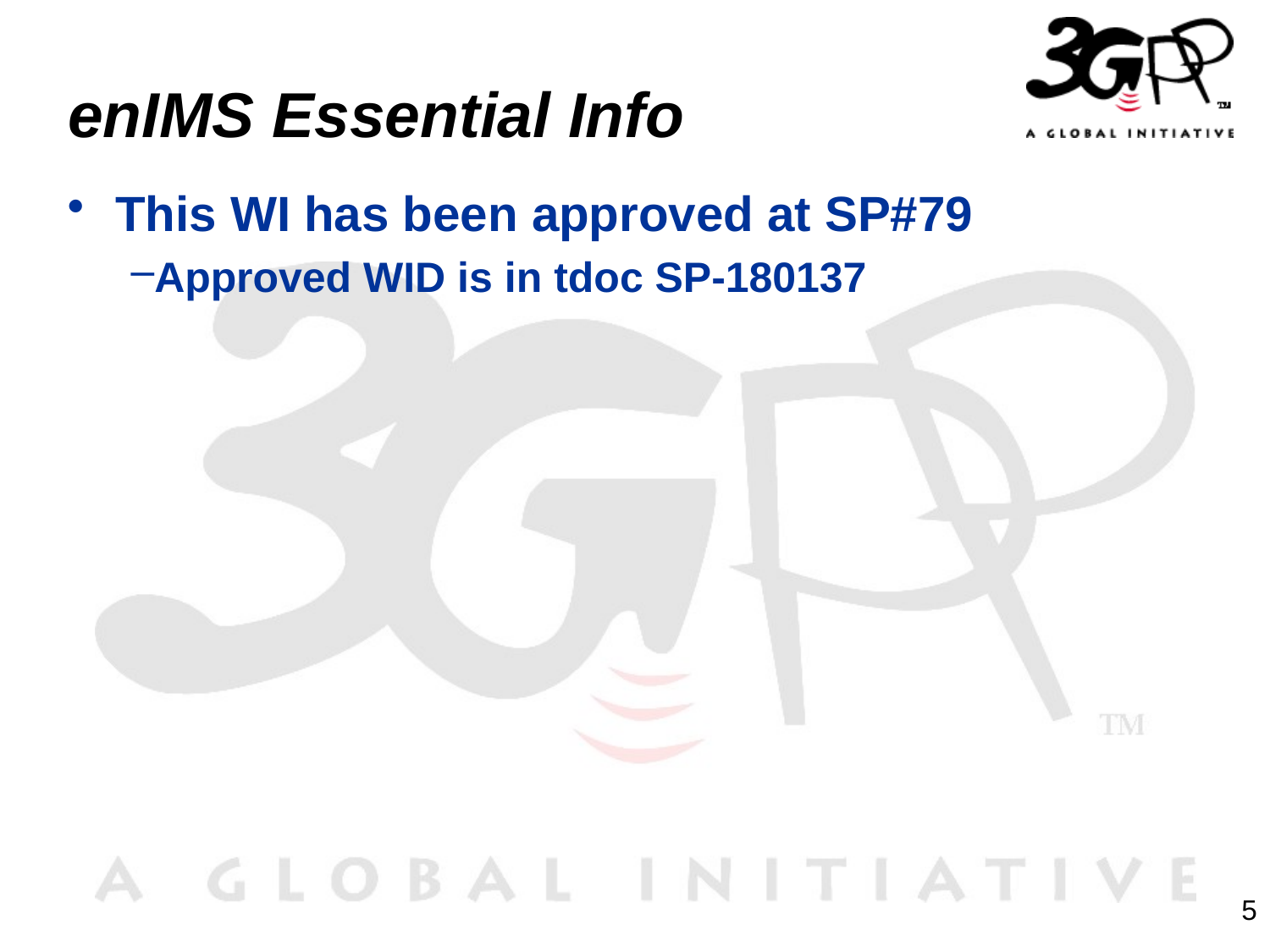

# enIMS Essential Info
This WI has been approved at SP#79
Approved WID is in tdoc SP-180137
5